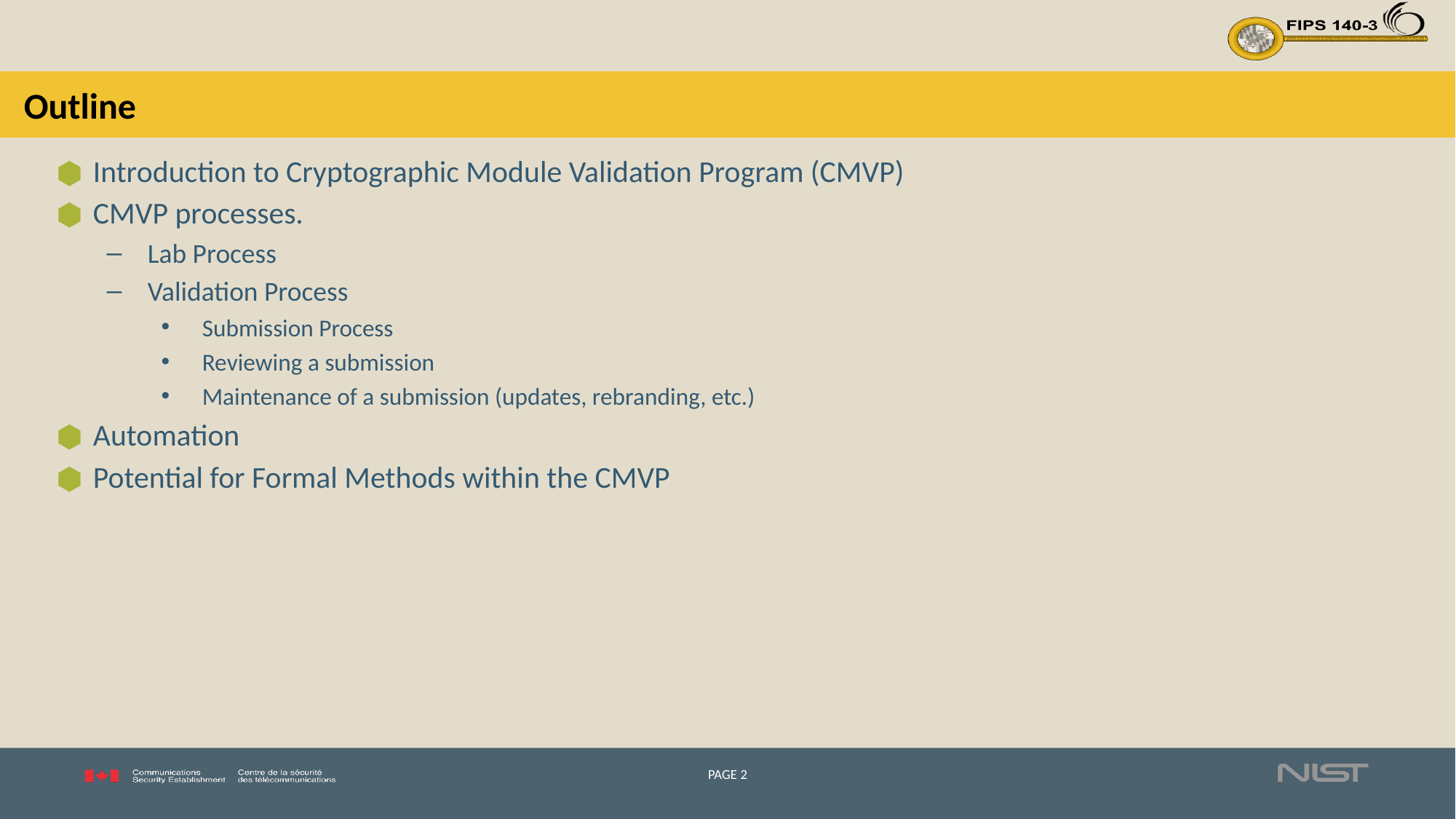

# Outline
Introduction to Cryptographic Module Validation Program (CMVP)
CMVP processes.
Lab Process
Validation Process
Submission Process
Reviewing a submission
Maintenance of a submission (updates, rebranding, etc.)
Automation
Potential for Formal Methods within the CMVP